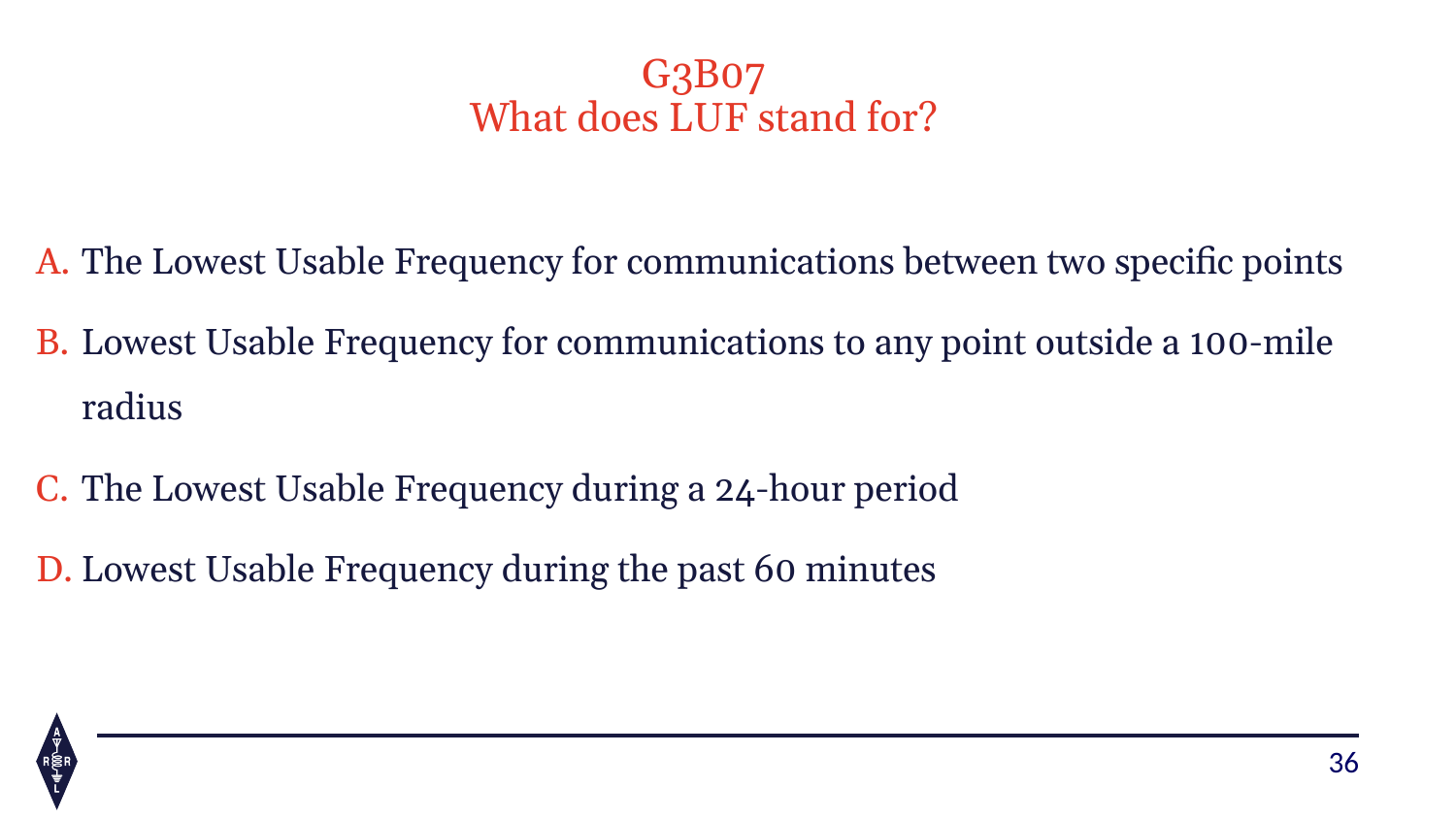

G3B07
What does LUF stand for?
The Lowest Usable Frequency for communications between two specific points
Lowest Usable Frequency for communications to any point outside a 100-mile radius
The Lowest Usable Frequency during a 24-hour period
Lowest Usable Frequency during the past 60 minutes
36